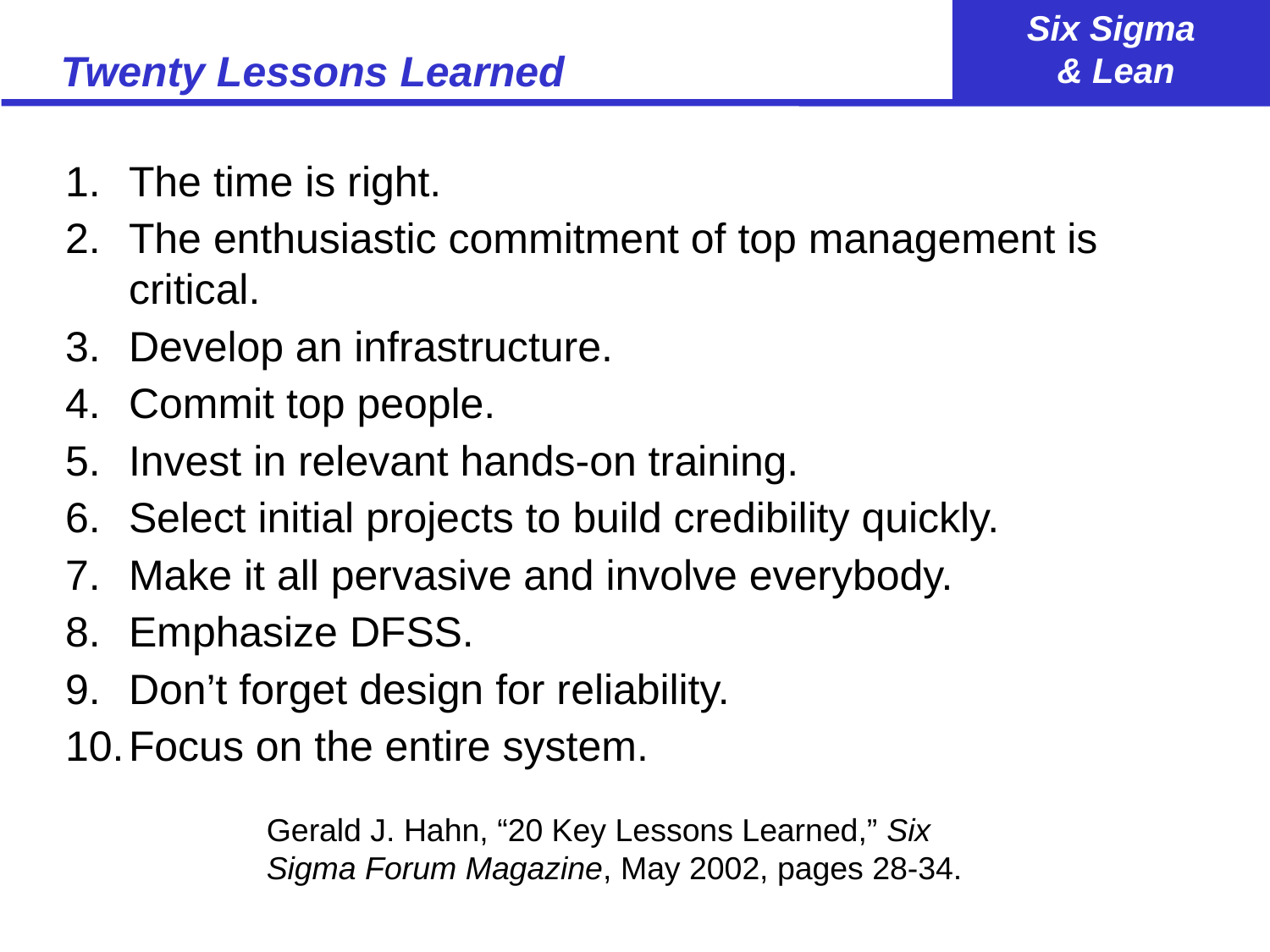

# Twenty Lessons Learned
The time is right.
The enthusiastic commitment of top management is critical.
Develop an infrastructure.
Commit top people.
Invest in relevant hands-on training.
Select initial projects to build credibility quickly.
Make it all pervasive and involve everybody.
Emphasize DFSS.
Don’t forget design for reliability.
Focus on the entire system.

Gerald J. Hahn, “20 Key Lessons Learned,” Six Sigma Forum Magazine, May 2002, pages 28-34.